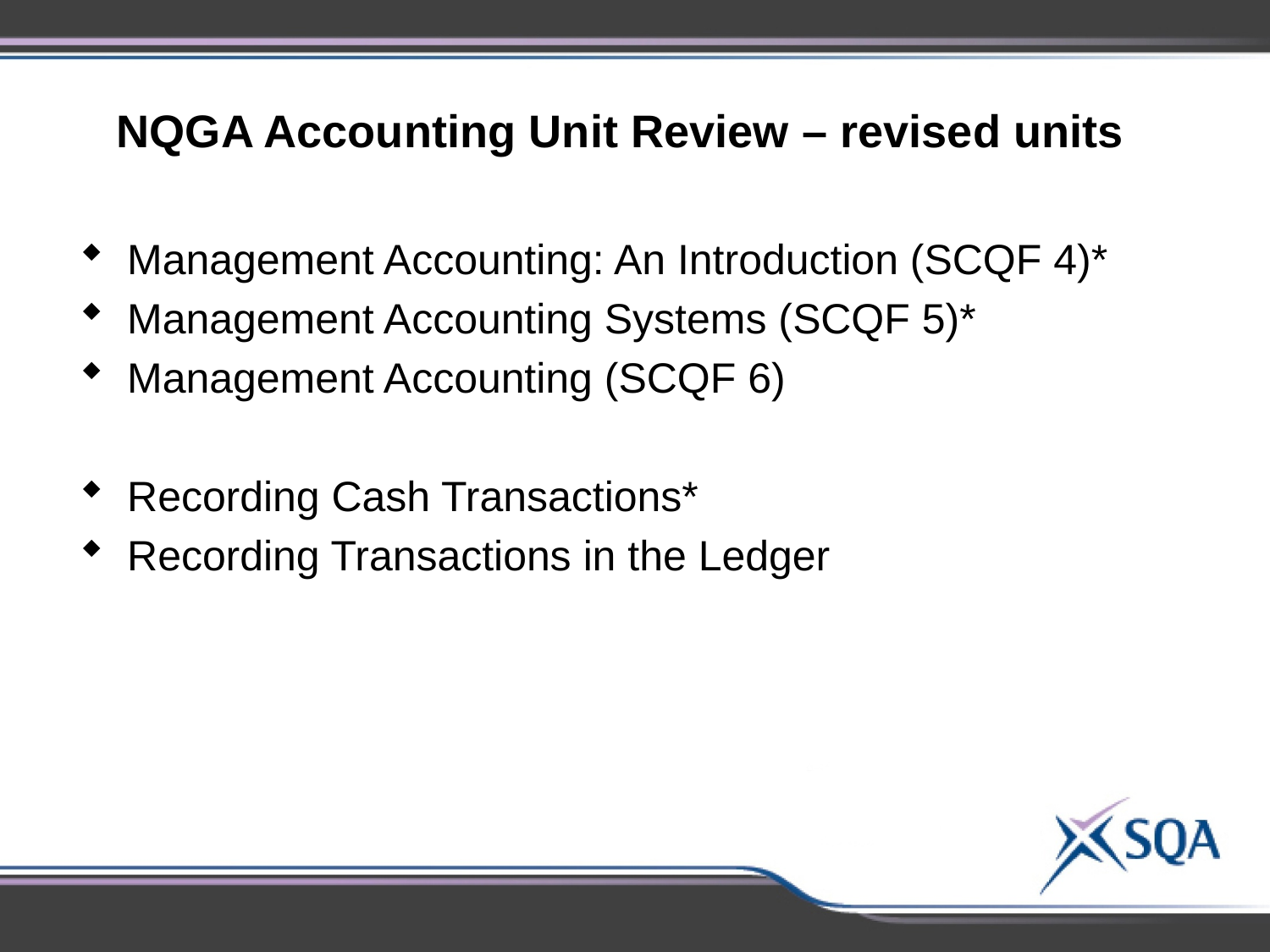

NQGA Accounting Unit Review – revised units
Management Accounting: An Introduction (SCQF 4)*
Management Accounting Systems (SCQF 5)*
Management Accounting (SCQF 6)

Recording Cash Transactions*
Recording Transactions in the Ledger